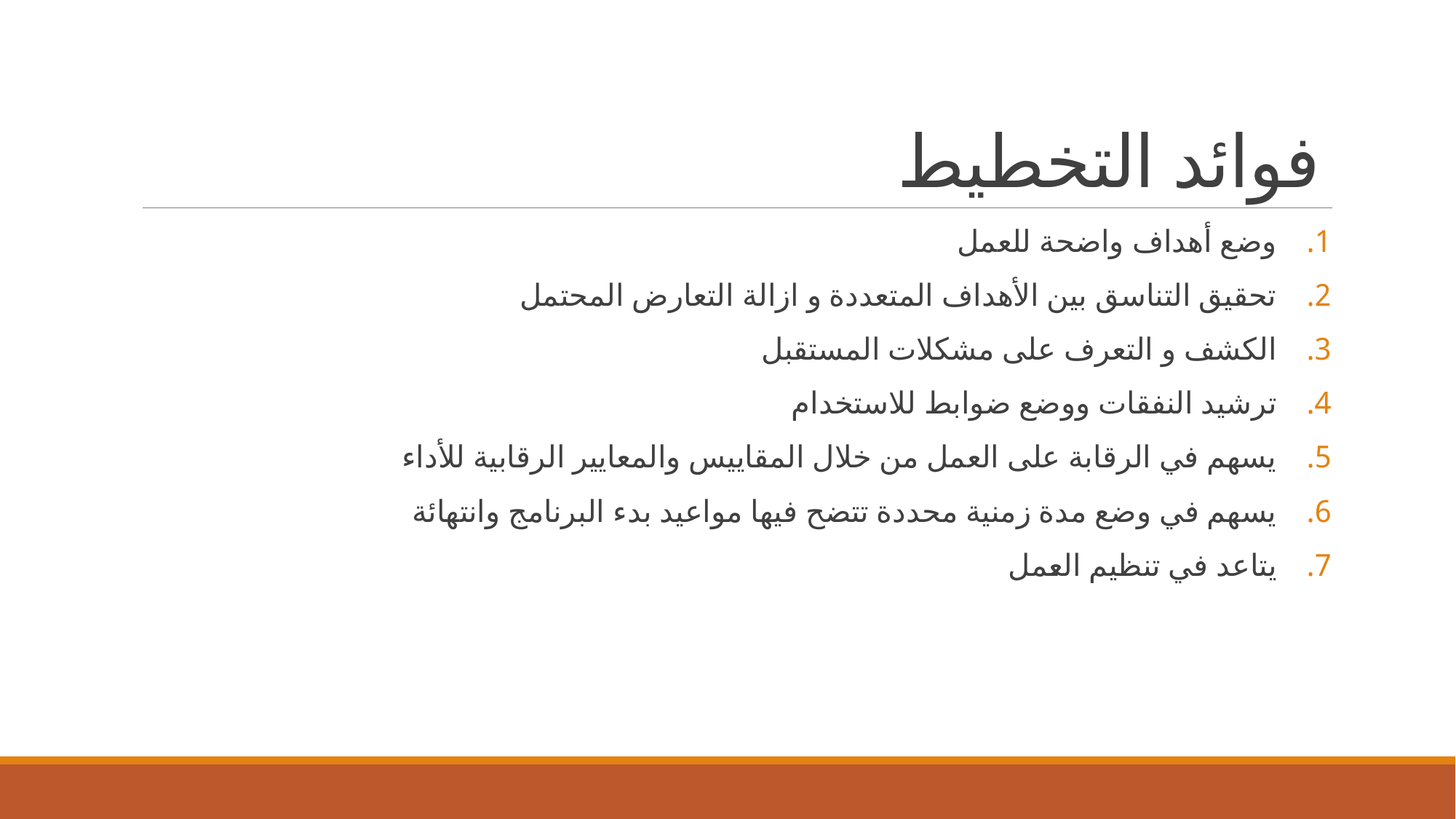

# فوائد التخطيط
وضع أهداف واضحة للعمل
تحقيق التناسق بين الأهداف المتعددة و ازالة التعارض المحتمل
الكشف و التعرف على مشكلات المستقبل
ترشيد النفقات ووضع ضوابط للاستخدام
يسهم في الرقابة على العمل من خلال المقاييس والمعايير الرقابية للأداء
يسهم في وضع مدة زمنية محددة تتضح فيها مواعيد بدء البرنامج وانتهائة
يتاعد في تنظيم العمل